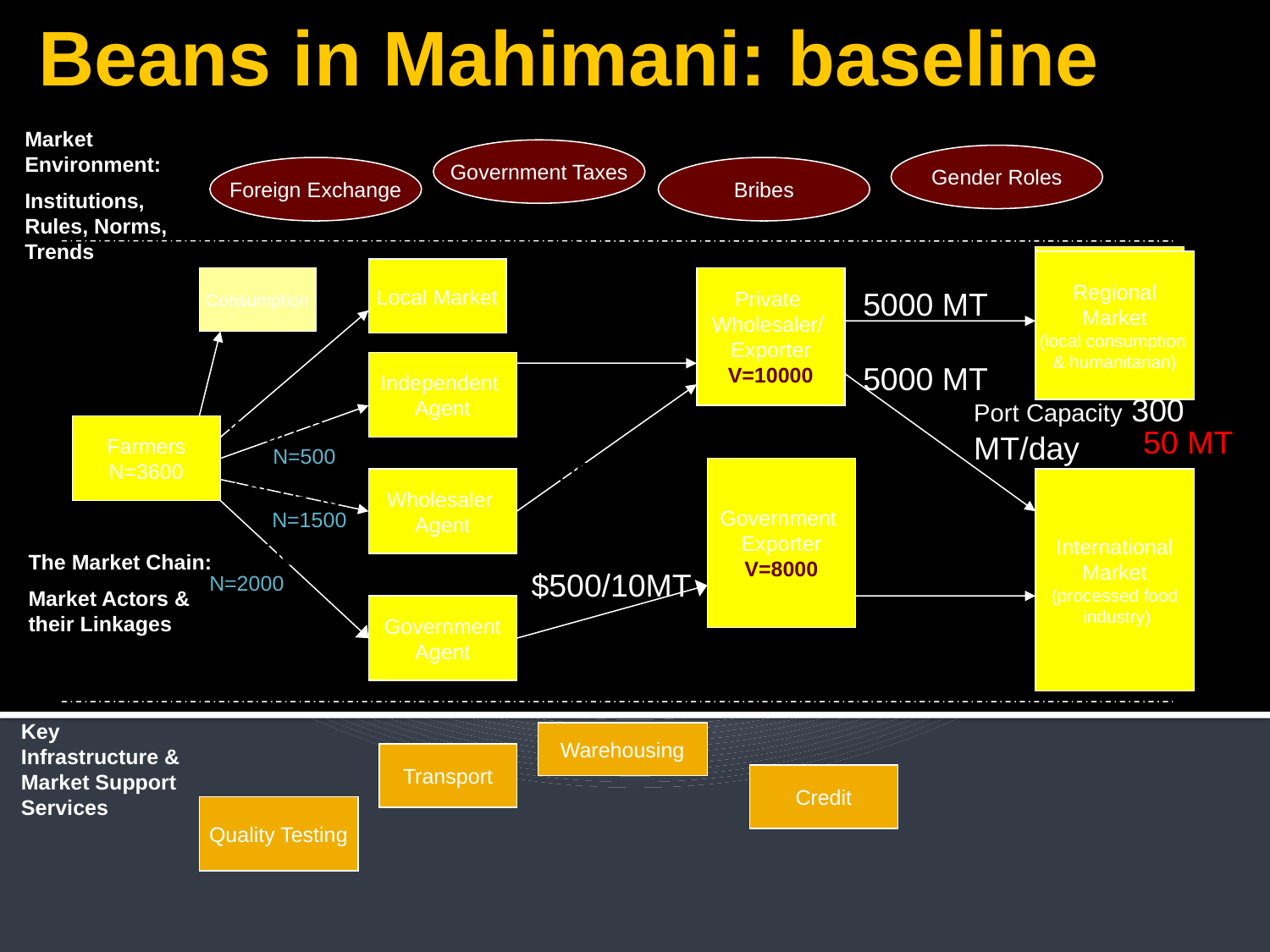

Beans in Mahimani: baseline
Market Environment:
Institutions, Rules, Norms, Trends
Government Taxes
Gender Roles
Foreign Exchange
Bribes

Regional
Market
(consumption)
Regional
Market
(local consumption
& humanitarian)
Local Market
Consumption
Private
Wholesaler/
Exporter
V=10000
5000 MT

$150/MT

Independent
Agent
5000 MT

Port Capacity 300 MT/day

$200-250
Farmers
N=3600
50 MT
N=500
$500/10MT
Government
Exporter
V=8000
$250-300
Wholesaler
Agent
International
Market
(processed food
 industry)

N=1500
$200
The Market Chain:
Market Actors & their Linkages

$500/10MT
N=2000

Government
Agent

Capacity for
10000MT beans

Key Infrastructure & Market Support Services
Warehousing
Transport
Credit
Quality Testing